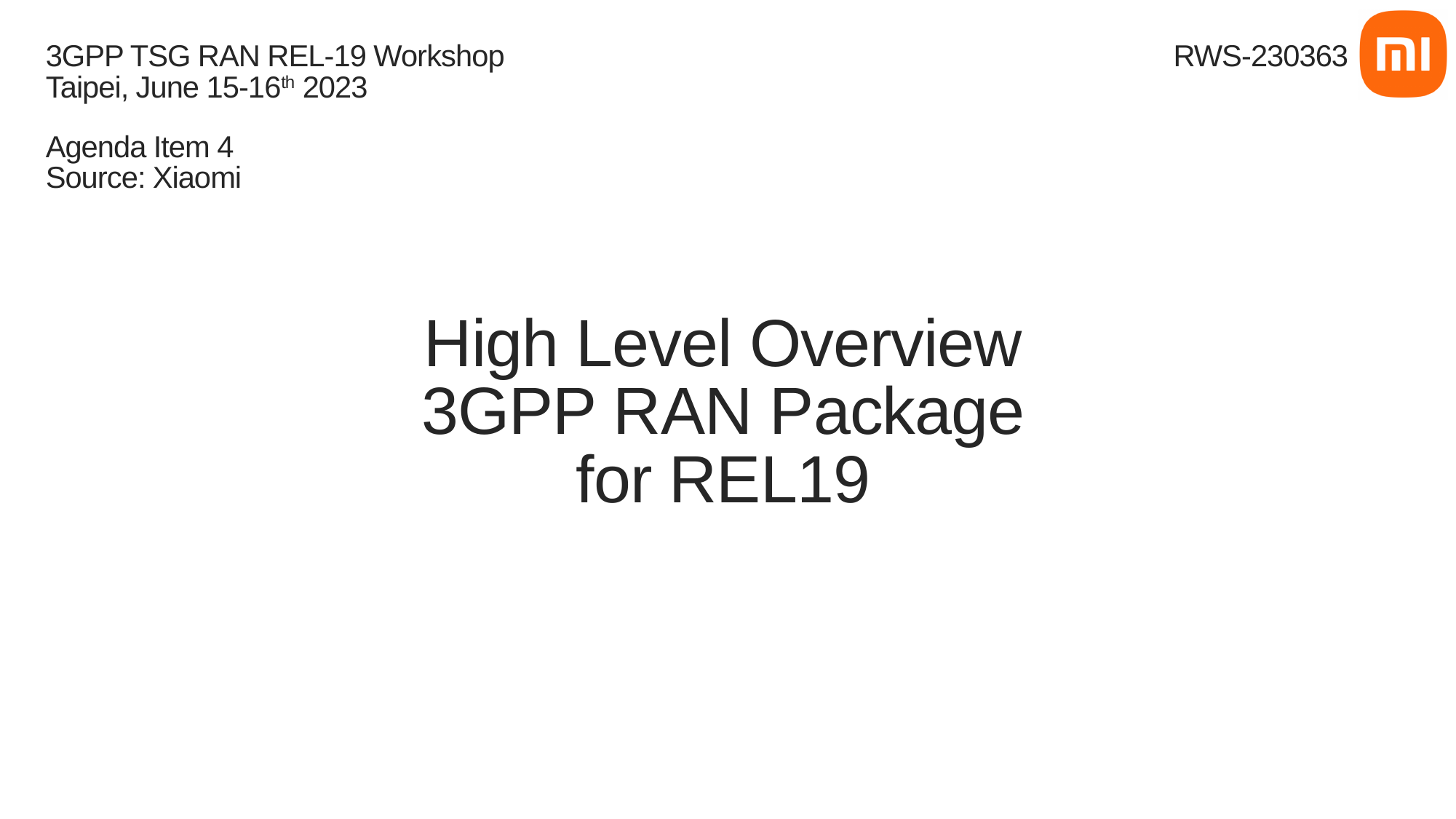

3GPP TSG RAN REL-19 Workshop
Taipei, June 15-16th 2023
RWS-230363
# Agenda Item 4 Source: Xiaomi
High Level Overview 3GPP RAN Package for REL19